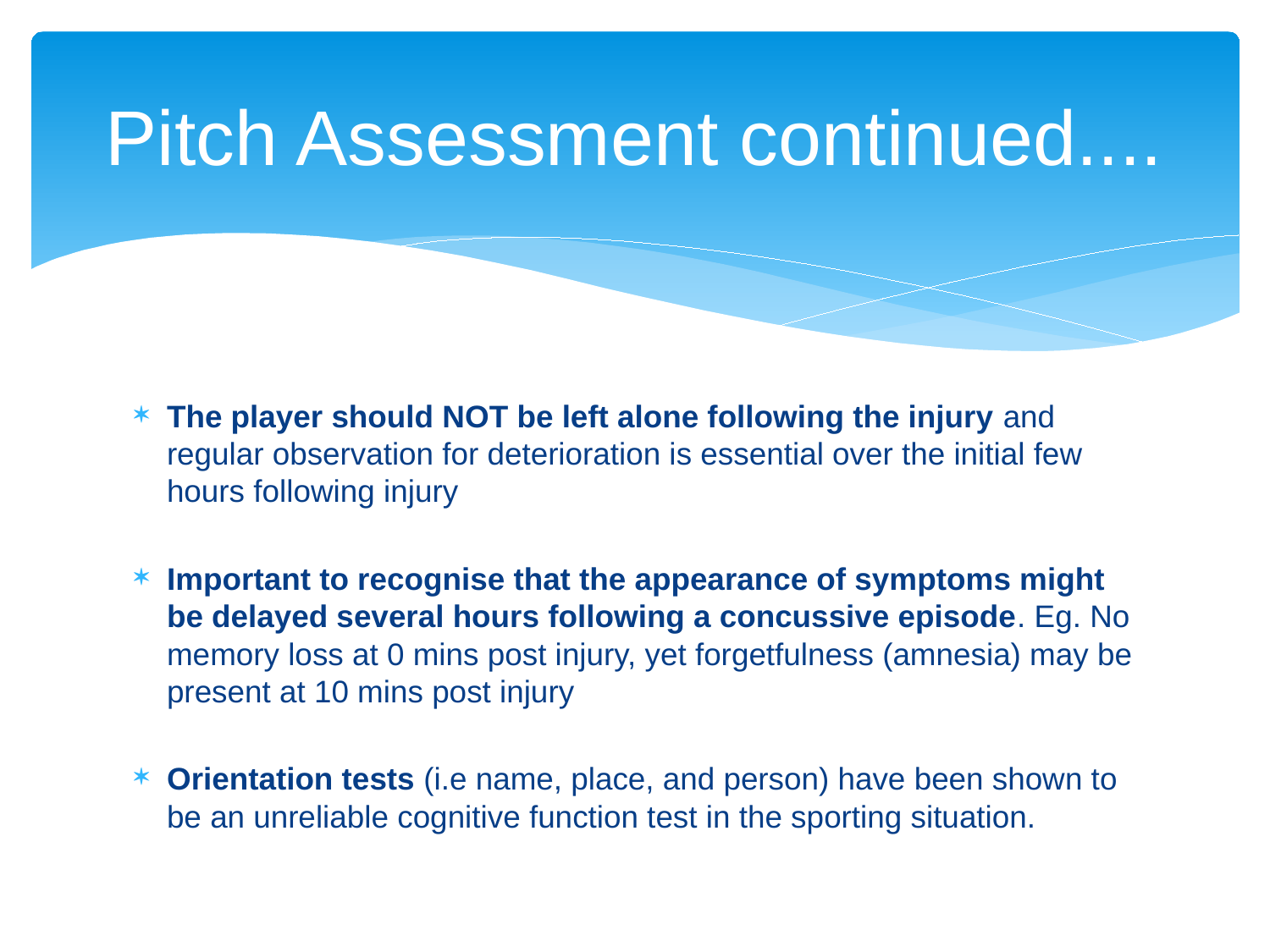

# Pitch Assessment continued....

The player should NOT be left alone following the injury and regular observation for deterioration is essential over the initial few hours following injury

Important to recognise that the appearance of symptoms might be delayed several hours following a concussive episode. Eg. No memory loss at 0 mins post injury, yet forgetfulness (amnesia) may be present at 10 mins post injury

Orientation tests (i.e name, place, and person) have been shown to be an unreliable cognitive function test in the sporting situation.